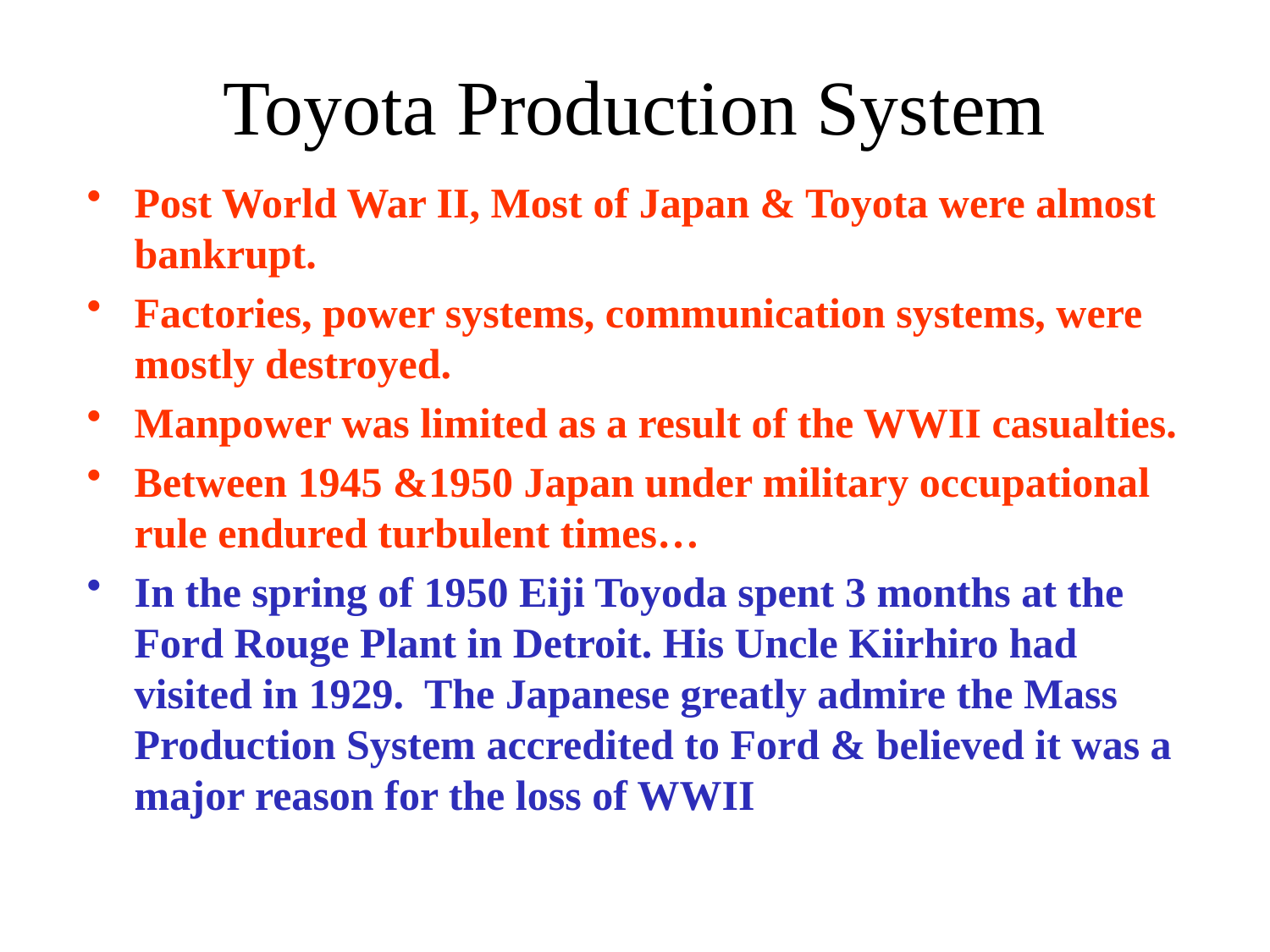

# Toyota Production System
Post World War II, Most of Japan & Toyota were almost bankrupt.
Factories, power systems, communication systems, were mostly destroyed.
Manpower was limited as a result of the WWII casualties.
Between 1945 &1950 Japan under military occupational rule endured turbulent times…
In the spring of 1950 Eiji Toyoda spent 3 months at the Ford Rouge Plant in Detroit. His Uncle Kiirhiro had visited in 1929.  The Japanese greatly admire the Mass Production System accredited to Ford & believed it was a major reason for the loss of WWII